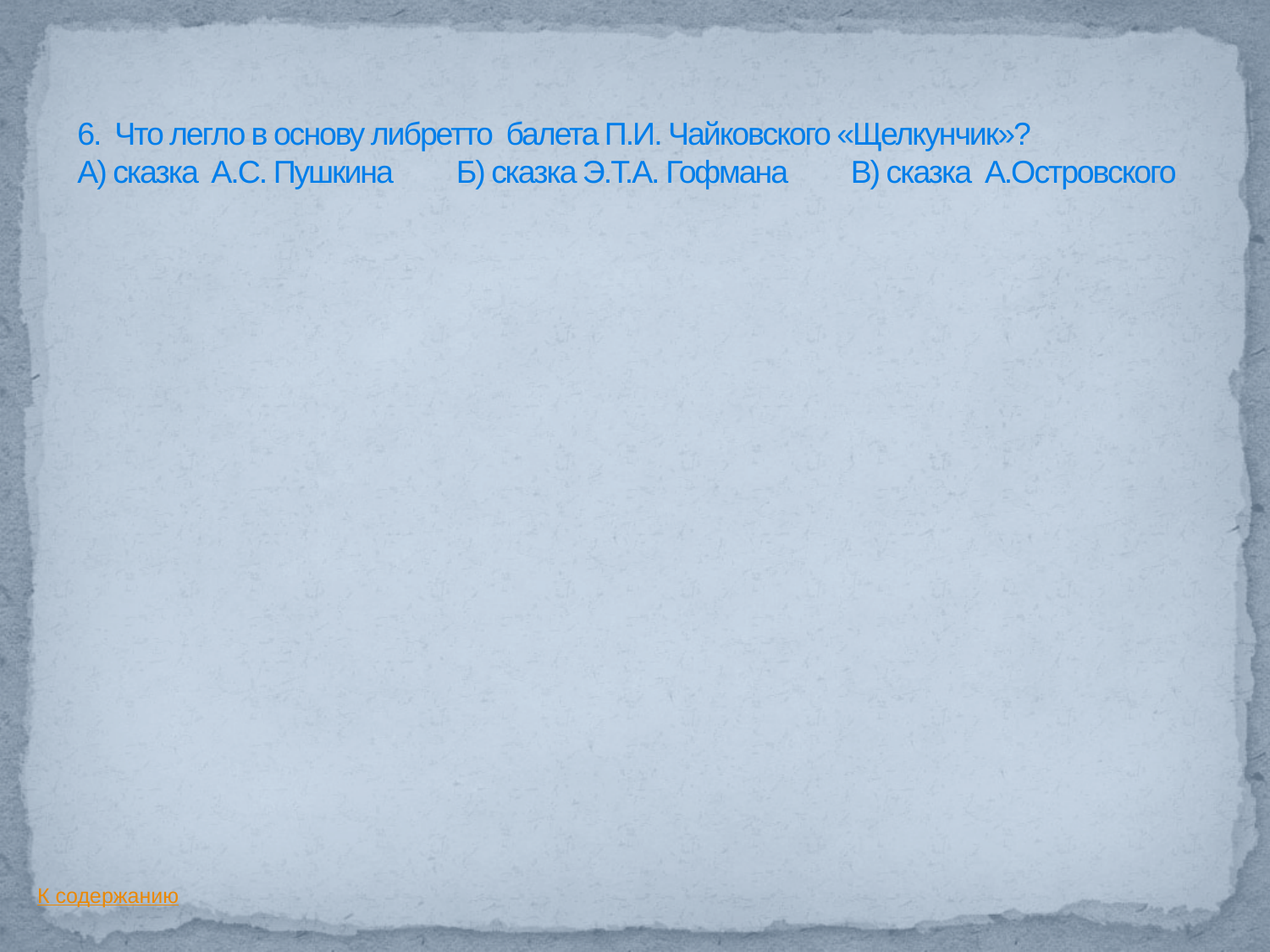

# 6.  Что легло в основу либретто  балета П.И. Чайковского «Щелкунчик»? А) сказка  А.С. Пушкина         Б) сказка Э.Т.А. Гофмана         В) сказка  А.Островского
К содержанию